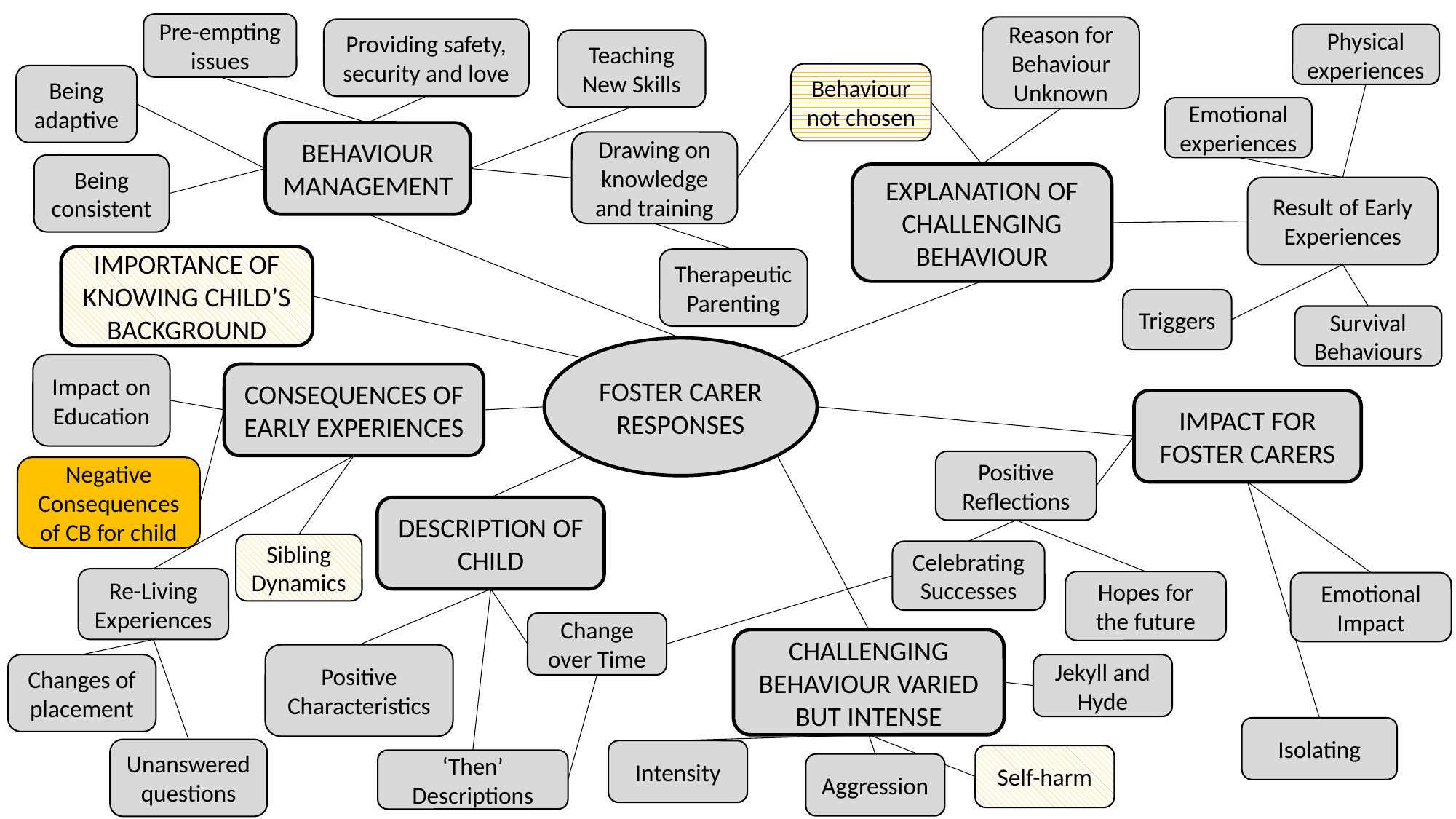

Pre-empting issues
Reason for Behaviour Unknown
Providing safety, security and love
Physical experiences
Teaching New Skills
Behaviour not chosen
Being adaptive
Emotional experiences
BEHAVIOUR MANAGEMENT
Drawing on knowledge and training
Being consistent
EXPLANATION OF CHALLENGING BEHAVIOUR
Result of Early Experiences
IMPORTANCE OF KNOWING CHILD’S BACKGROUND
Therapeutic Parenting
Triggers
Survival Behaviours
FOSTER CARER RESPONSES
Impact on Education
CONSEQUENCES OF EARLY EXPERIENCES
IMPACT FOR FOSTER CARERS
Positive Reflections
Negative Consequences of CB for child
DESCRIPTION OF CHILD
Sibling Dynamics
Celebrating Successes
Re-Living Experiences
Hopes for the future
Emotional Impact
Change over Time
CHALLENGING BEHAVIOUR VARIED BUT INTENSE
Positive Characteristics
Changes of placement
Jekyll and Hyde
Isolating
Unanswered questions
Intensity
Self-harm
‘Then’ Descriptions
Aggression